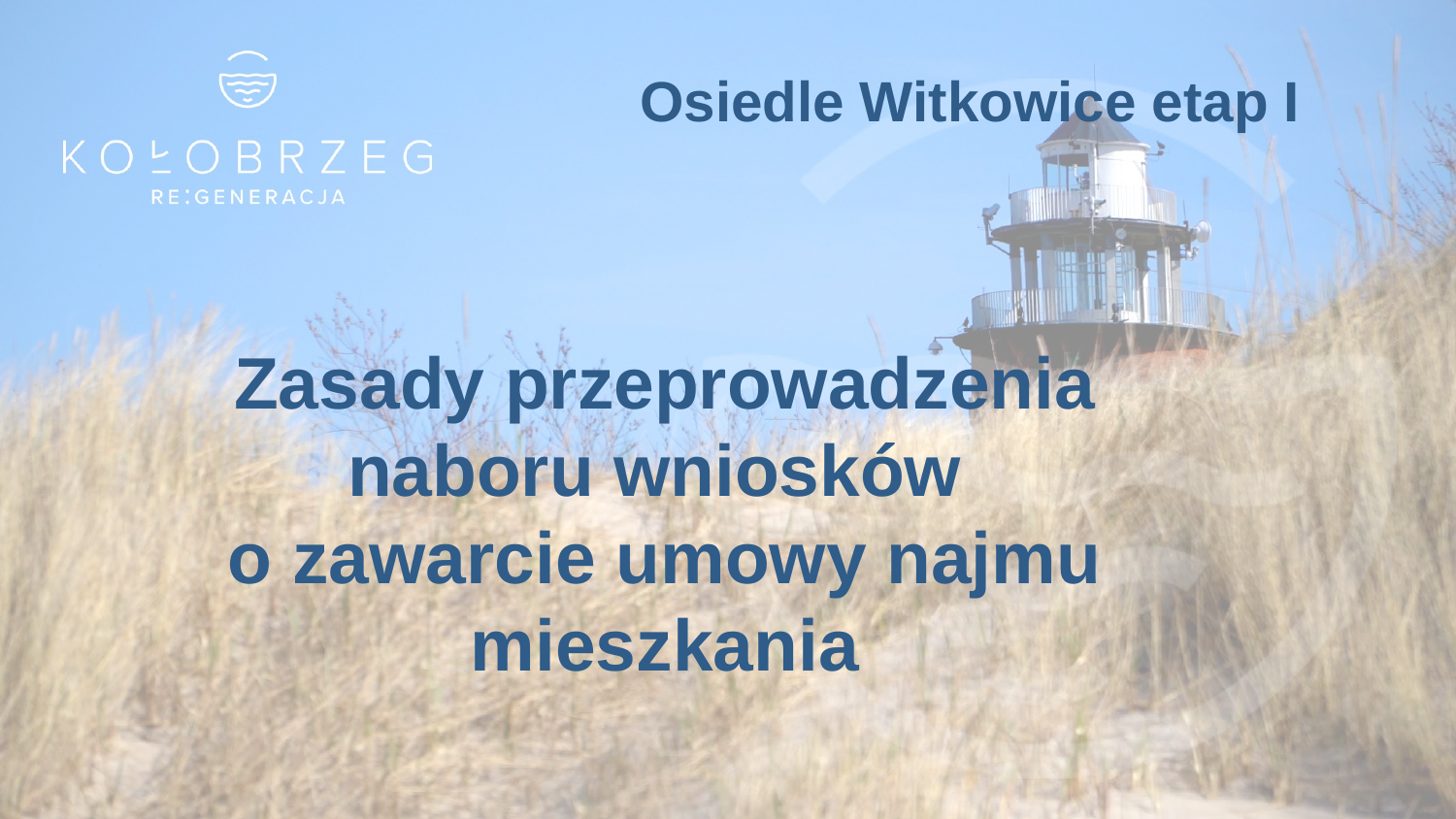

# Osiedle Witkowice etap I
Zasady przeprowadzenia naboru wniosków
o zawarcie umowy najmu mieszkania